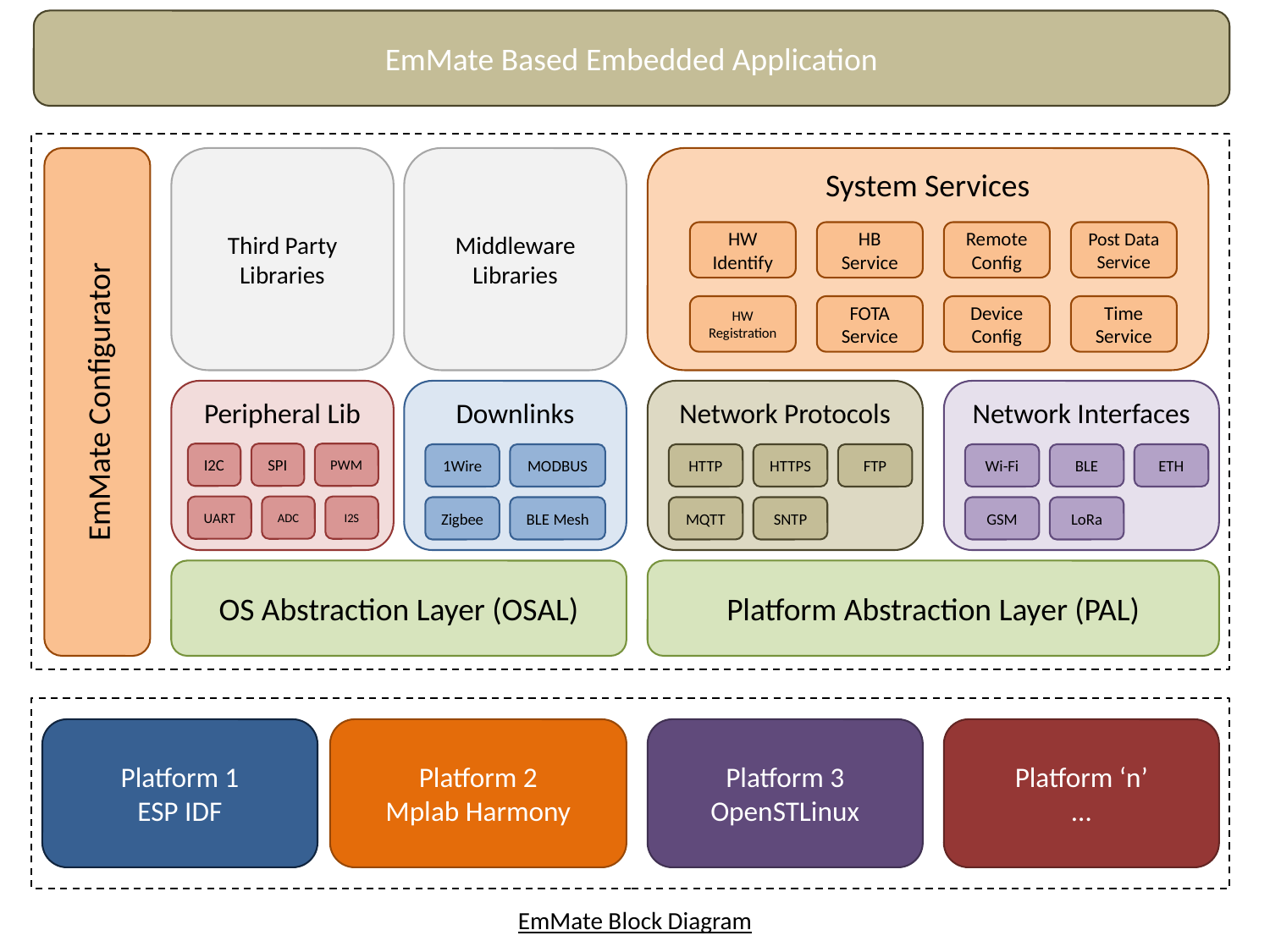

EmMate Based Embedded Application

Third Party Libraries
Middleware Libraries
System Services
HW Identify
HB Service
Remote Config
Post Data Service
HW Registration
FOTA Service
Device Config
Time Service
EmMate Configurator
Peripheral Lib
I2C
SPI
PWM
UART
ADC
I2S
Downlinks
1Wire
MODBUS
Zigbee
BLE Mesh
Network Protocols
HTTP
HTTPS
FTP
MQTT
SNTP
Network Interfaces
Wi-Fi
BLE
ETH
GSM
LoRa
OS Abstraction Layer (OSAL)
Platform Abstraction Layer (PAL)

Platform 1
ESP IDF
Platform 2
Mplab Harmony
Platform 3
OpenSTLinux
Platform ‘n’
…
EmMate Block Diagram